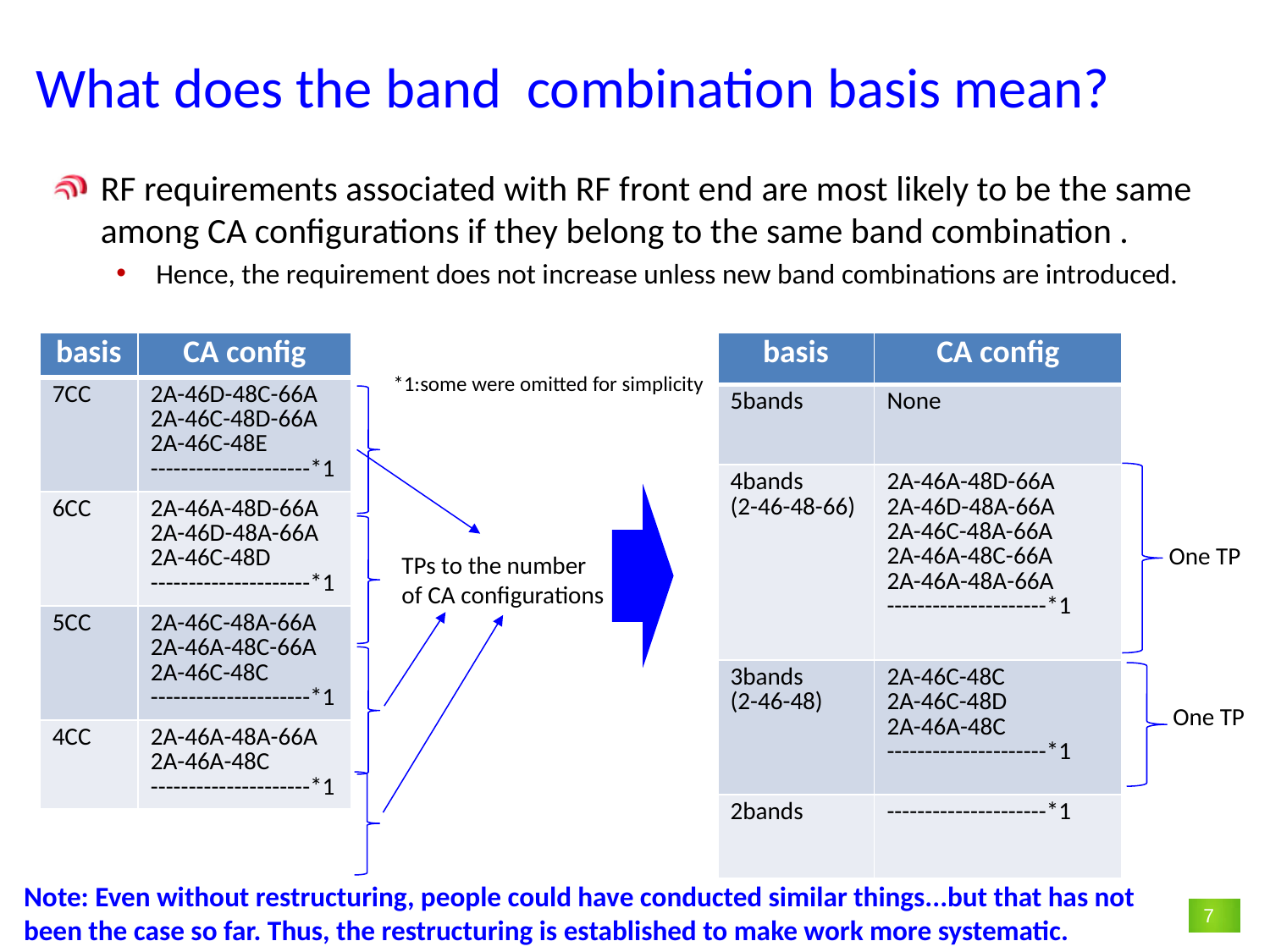

# What does the band  combination basis mean?
RF requirements associated with RF front end are most likely to be the same among CA configurations if they belong to the same band combination .
Hence, the requirement does not increase unless new band combinations are introduced.

| basis | CA config |
| --- | --- |
| 7CC | 2A-46D-48C-66A 2A-46C-48D-66A 2A-46C-48E ---------------------\*1 |
| 6CC | 2A-46A-48D-66A 2A-46D-48A-66A 2A-46C-48D ---------------------\*1 |
| 5CC | 2A-46C-48A-66A 2A-46A-48C-66A 2A-46C-48C ---------------------\*1 |
| 4CC | 2A-46A-48A-66A 2A-46A-48C ---------------------\*1 |
| basis | CA config |
| --- | --- |
| 5bands | None |
| 4bands (2-46-48-66) | 2A-46A-48D-66A 2A-46D-48A-66A 2A-46C-48A-66A 2A-46A-48C-66A 2A-46A-48A-66A ---------------------\*1 |
| 3bands (2-46-48) | 2A-46C-48C 2A-46C-48D 2A-46A-48C ---------------------\*1 |
| 2bands | ---------------------\*1 |
*1:some were omitted for simplicity

One TP
TPs to the number
of CA configurations

One TP

Note: Even without restructuring, people could have conducted similar things...but that has not been the case so far. Thus, the restructuring is established to make work more systematic.